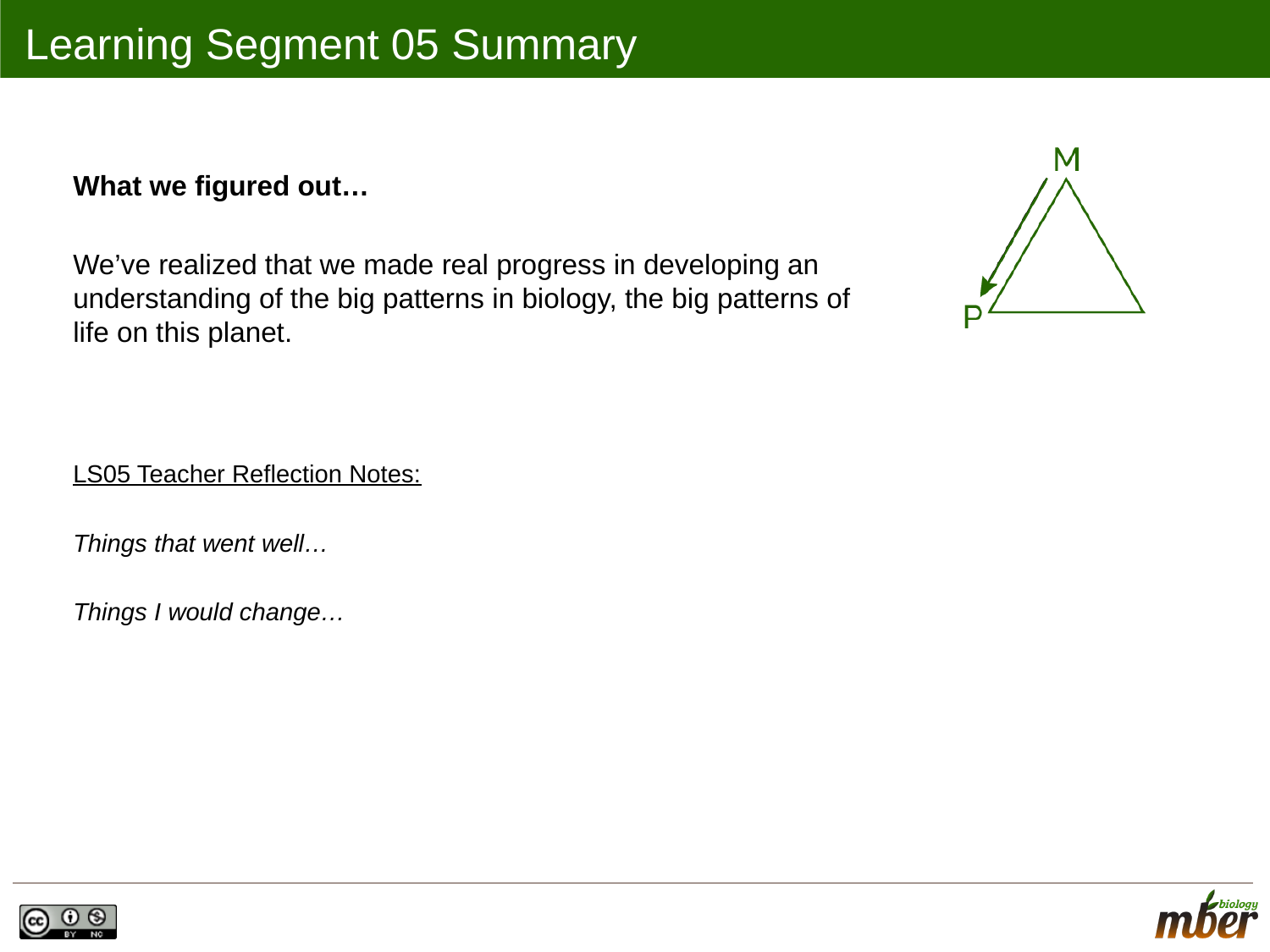

# Learning Segment 05 Summary
What we figured out…

We’ve realized that we made real progress in developing an understanding of the big patterns in biology, the big patterns of life on this planet.
LS05 Teacher Reflection Notes:

Things that went well…

Things I would change…